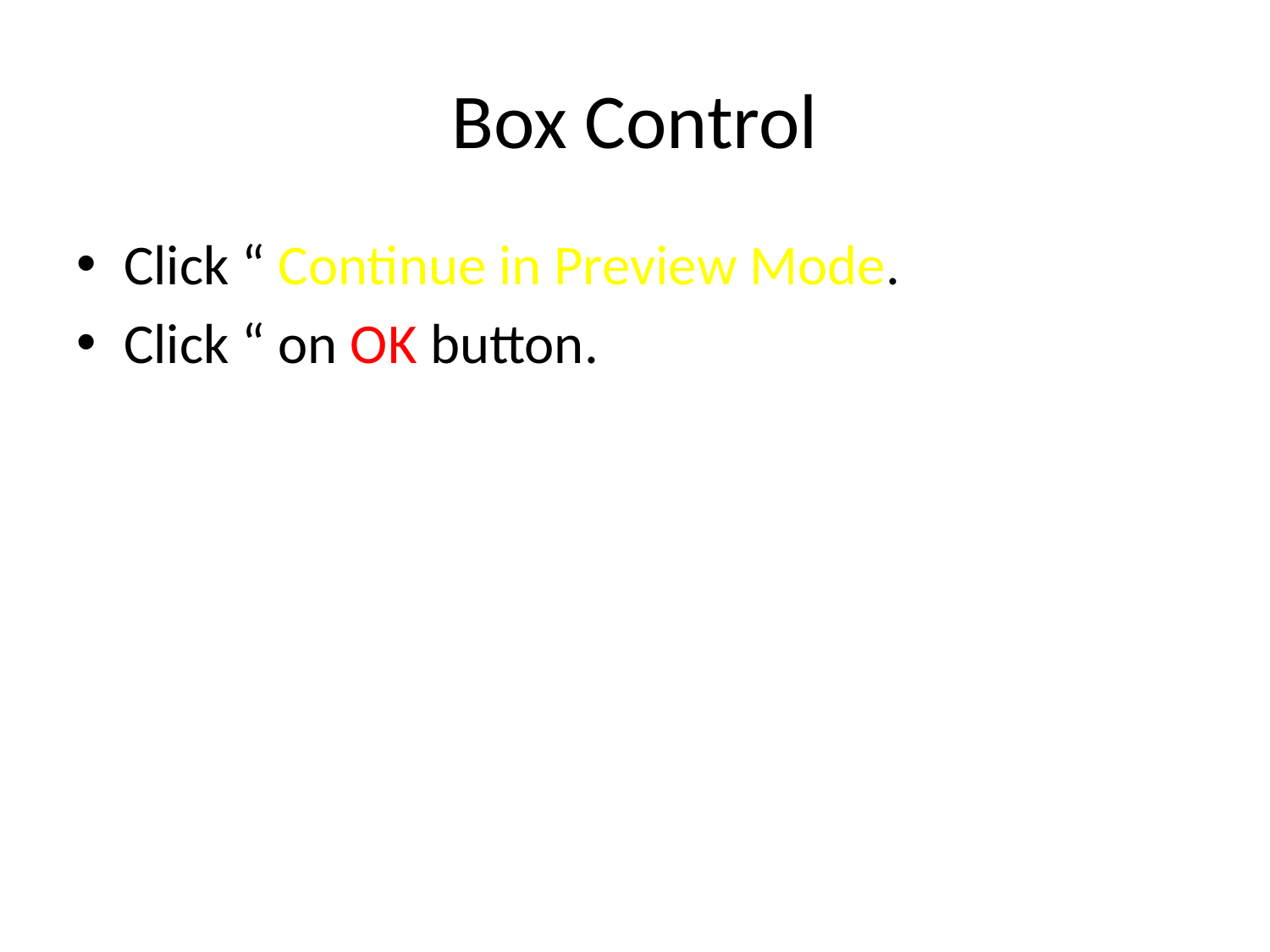

# Box Control
Click “ Continue in Preview Mode.
Click “ on OK button.